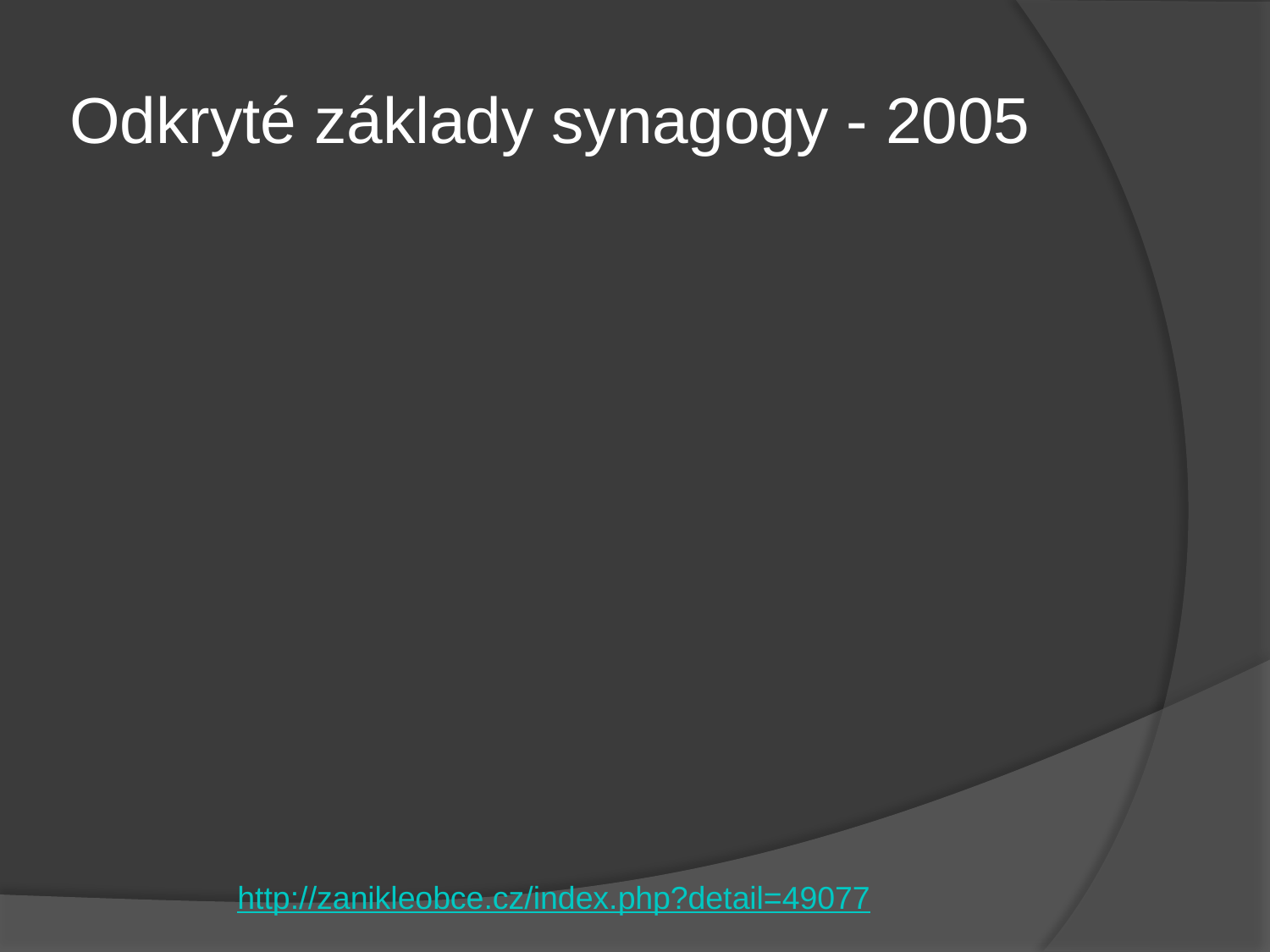

# Odkryté základy synagogy - 2005

http://zanikleobce.cz/index.php?detail=49077